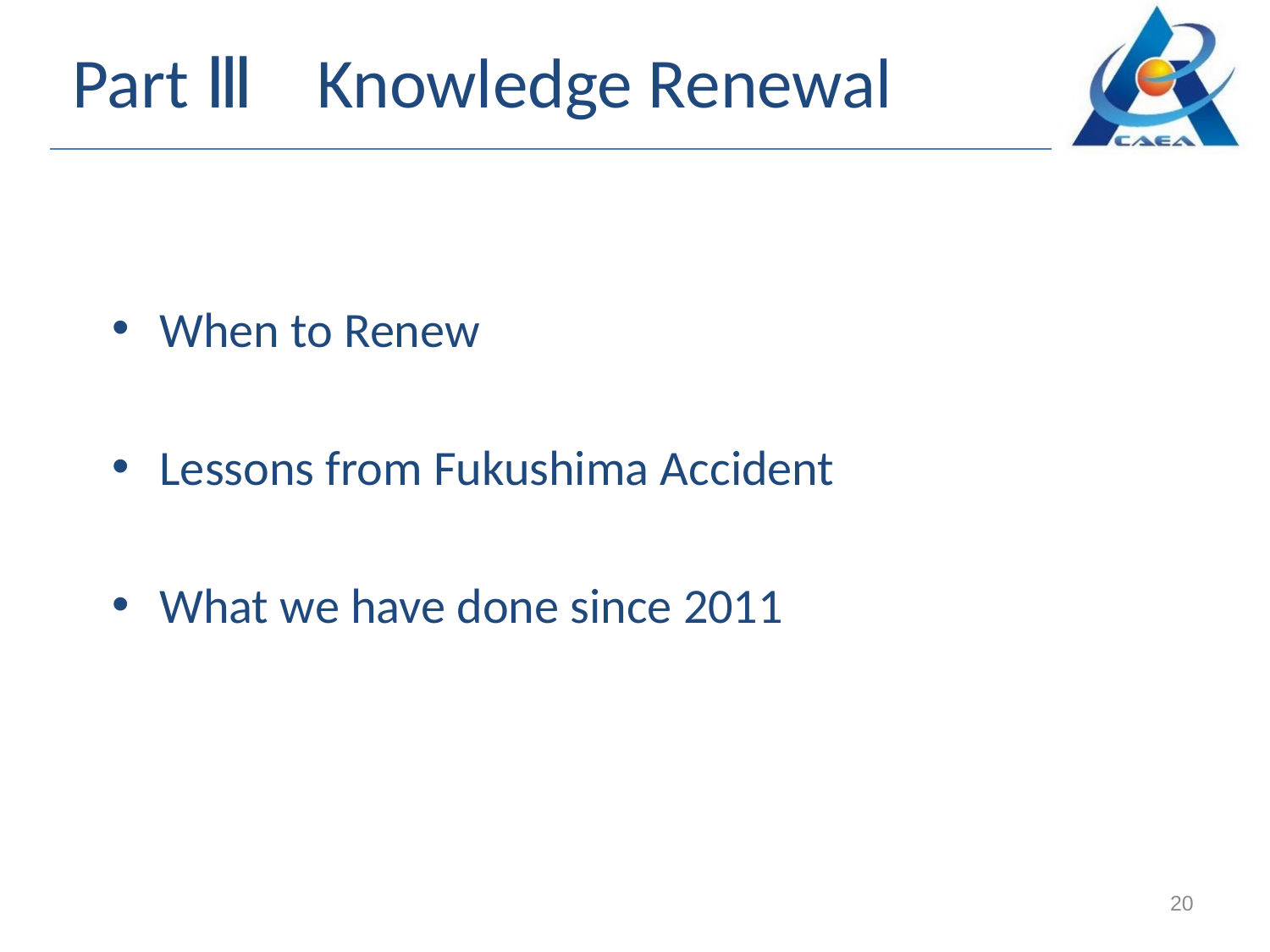

# Part Ⅲ    Knowledge Renewal

When to Renew

Lessons from Fukushima Accident

What we have done since 2011
20